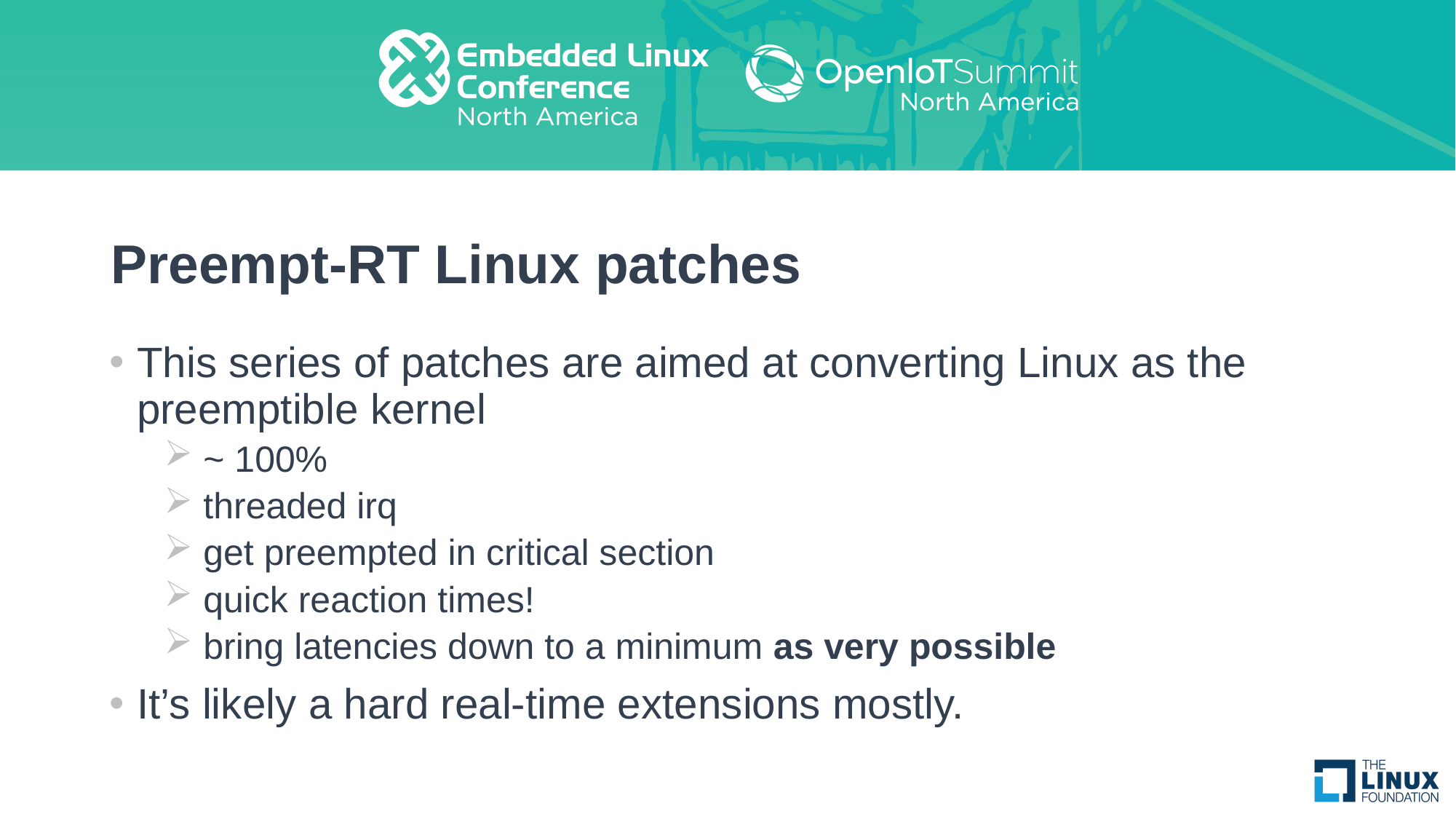

# Preempt-RT Linux patches
This series of patches are aimed at converting Linux as the preemptible kernel
 ~ 100%
 threaded irq
 get preempted in critical section
 quick reaction times!
 bring latencies down to a minimum as very possible
It’s likely a hard real-time extensions mostly.